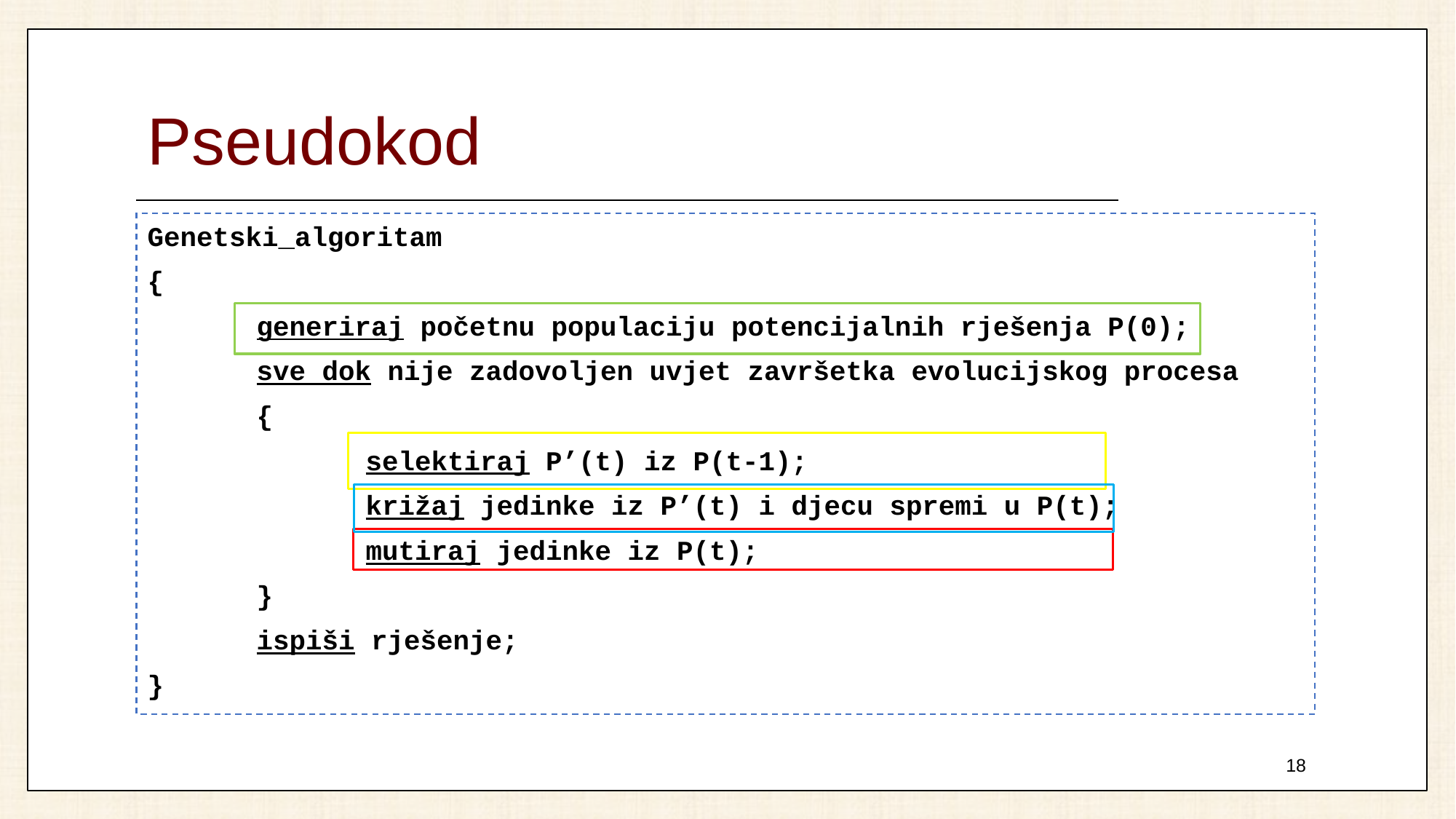

# Pseudokod
Genetski_algoritam
{
	generiraj početnu populaciju potencijalnih rješenja P(0);
	sve dok nije zadovoljen uvjet završetka evolucijskog procesa
	{
		selektiraj P’(t) iz P(t-1);
		križaj jedinke iz P’(t) i djecu spremi u P(t);
		mutiraj jedinke iz P(t);
	}
	ispiši rješenje;
}

18